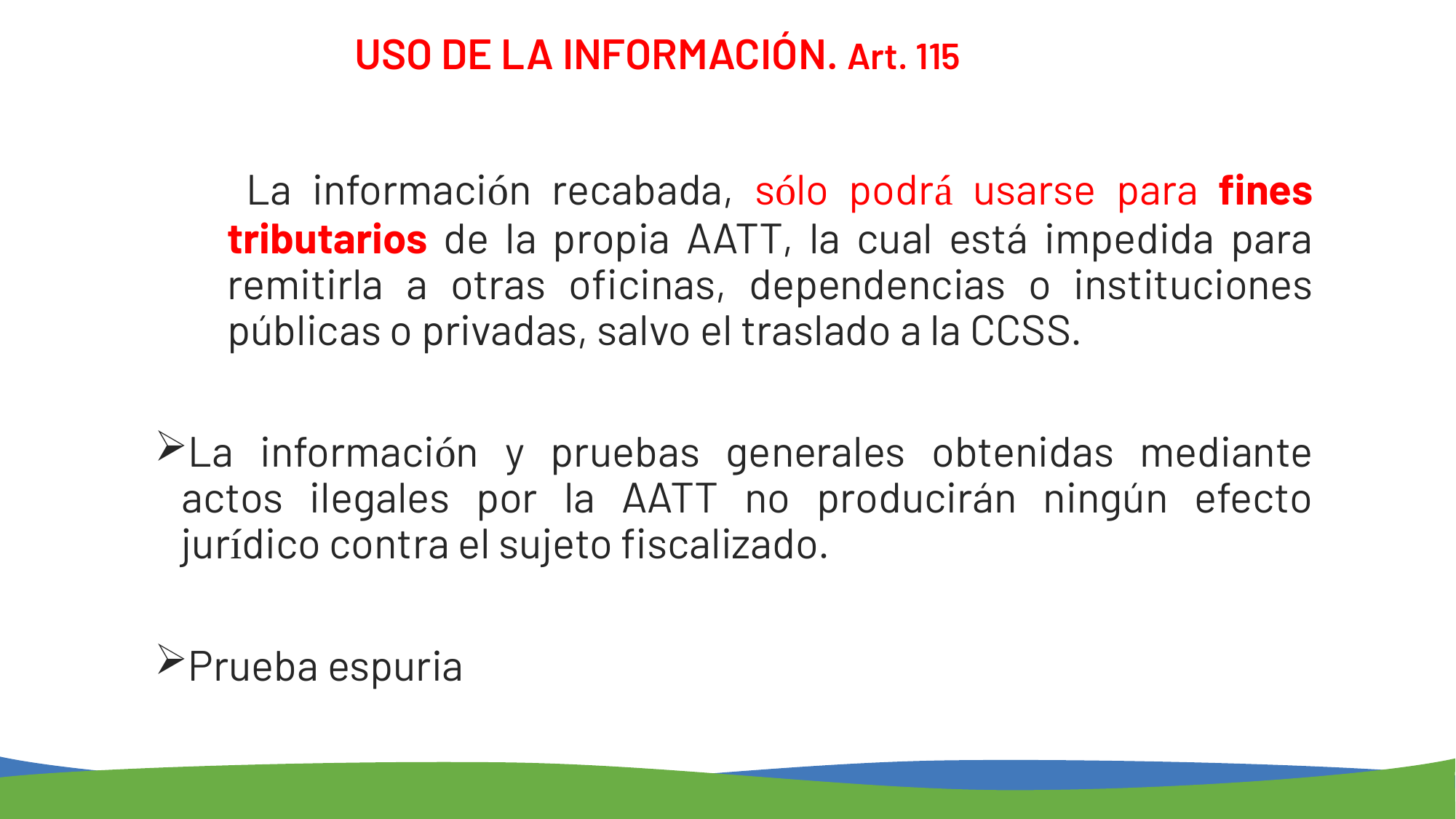

USO DE LA INFORMACIÓN. Art. 115
    La información recabada, sólo podrá usarse para fines tributarios de la propia AATT, la cual está impedida para remitirla a otras oficinas, dependencias o instituciones públicas o privadas, salvo el traslado a la CCSS.

La información y pruebas generales obtenidas mediante actos ilegales por la AATT no producirán ningún efecto jurídico contra el sujeto fiscalizado.

Prueba espuria